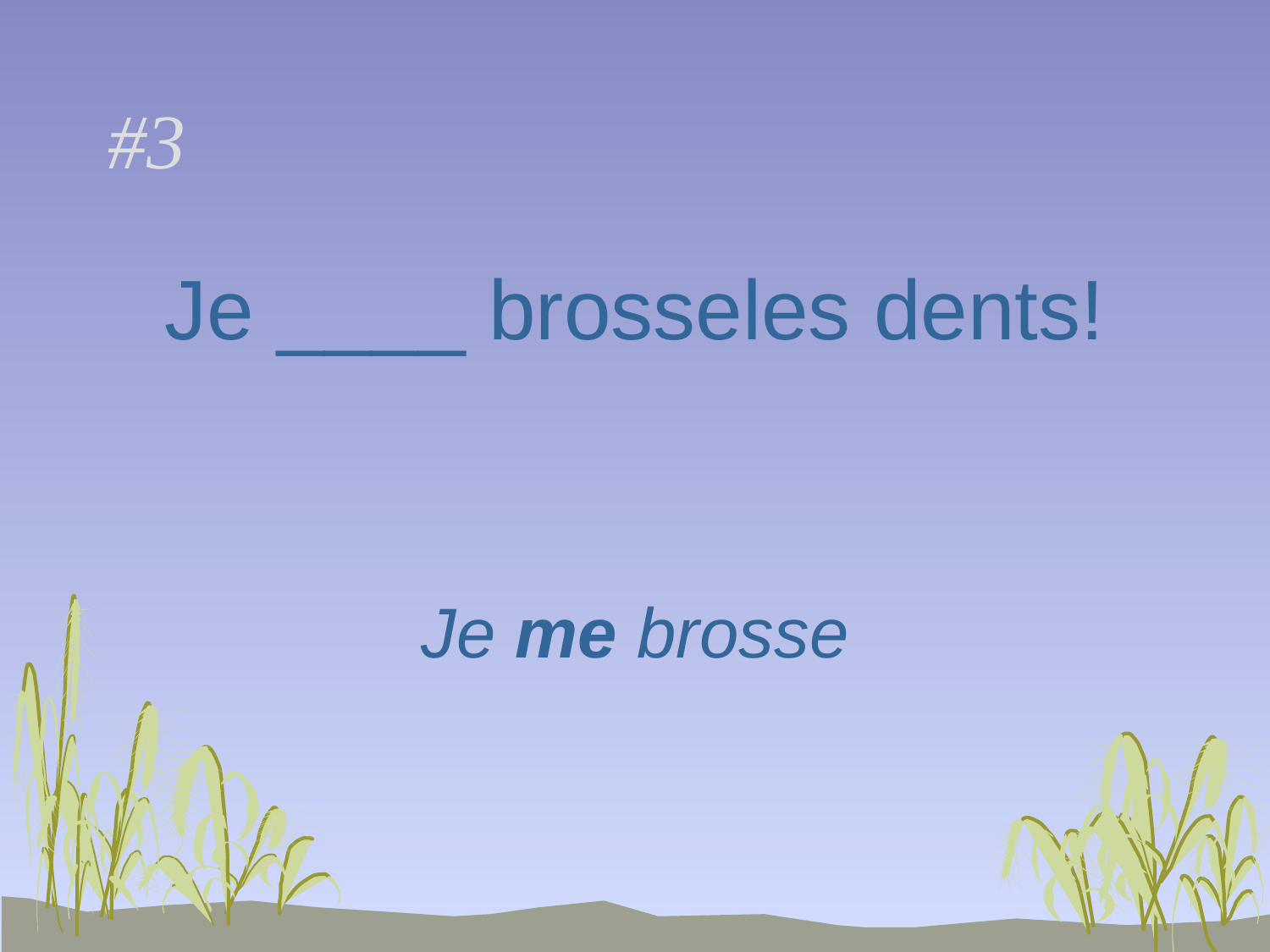

# #3
Je ____ brosseles dents!

Je me brosse